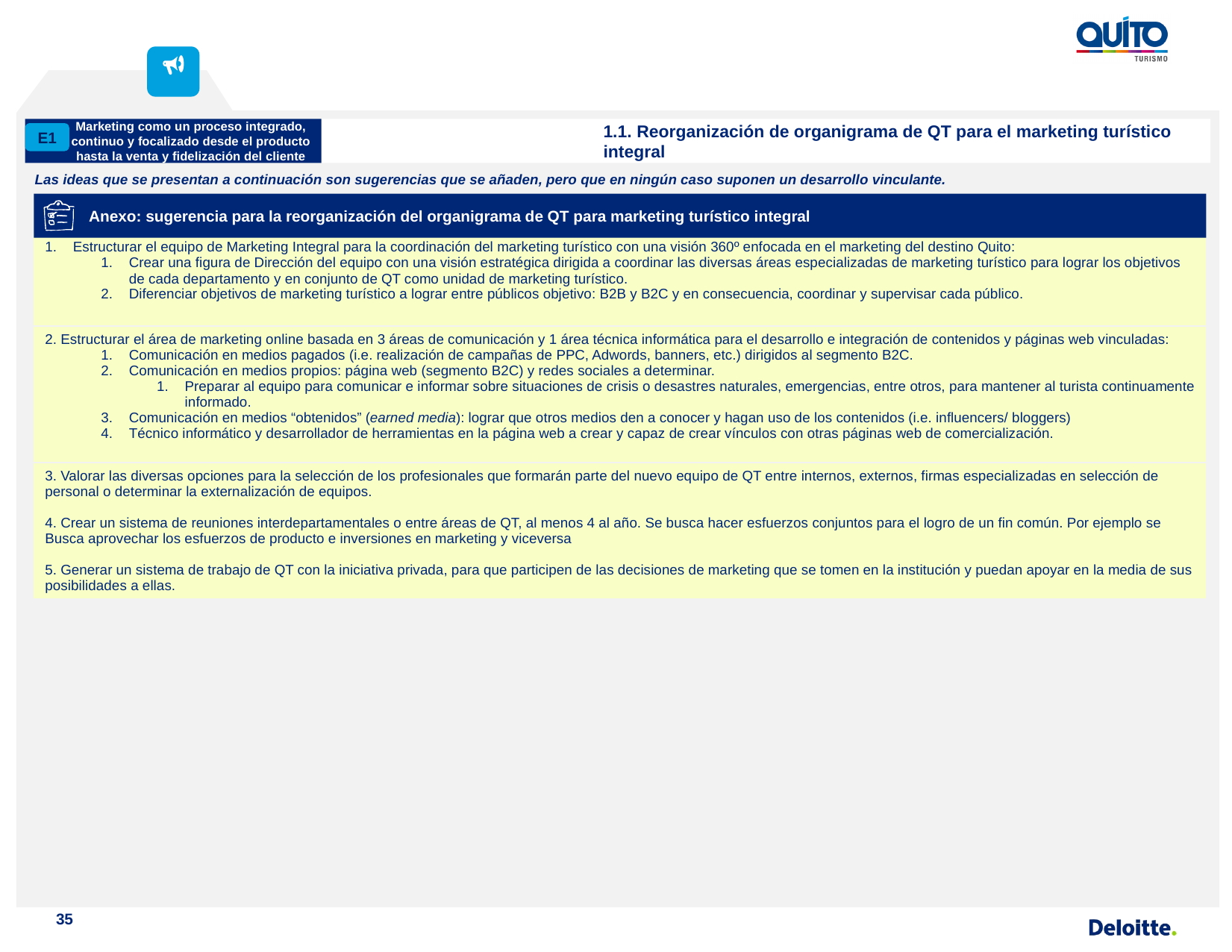

Marketing como un proceso integrado, continuo y focalizado desde el producto hasta la venta y fidelización del cliente
1.1. Reorganización de organigrama de QT para el marketing turístico integral
E1
Las ideas que se presentan a continuación son sugerencias que se añaden, pero que en ningún caso suponen un desarrollo vinculante.

Anexo: sugerencia para la reorganización del organigrama de QT para marketing turístico integral
| Estructurar el equipo de Marketing Integral para la coordinación del marketing turístico con una visión 360º enfocada en el marketing del destino Quito: Crear una figura de Dirección del equipo con una visión estratégica dirigida a coordinar las diversas áreas especializadas de marketing turístico para lograr los objetivos de cada departamento y en conjunto de QT como unidad de marketing turístico. Diferenciar objetivos de marketing turístico a lograr entre públicos objetivo: B2B y B2C y en consecuencia, coordinar y supervisar cada público. |
| --- |
| 2. Estructurar el área de marketing online basada en 3 áreas de comunicación y 1 área técnica informática para el desarrollo e integración de contenidos y páginas web vinculadas: Comunicación en medios pagados (i.e. realización de campañas de PPC, Adwords, banners, etc.) dirigidos al segmento B2C. Comunicación en medios propios: página web (segmento B2C) y redes sociales a determinar. Preparar al equipo para comunicar e informar sobre situaciones de crisis o desastres naturales, emergencias, entre otros, para mantener al turista continuamente informado. Comunicación en medios “obtenidos” (earned media): lograr que otros medios den a conocer y hagan uso de los contenidos (i.e. influencers/ bloggers) Técnico informático y desarrollador de herramientas en la página web a crear y capaz de crear vínculos con otras páginas web de comercialización. |
| 3. Valorar las diversas opciones para la selección de los profesionales que formarán parte del nuevo equipo de QT entre internos, externos, firmas especializadas en selección de personal o determinar la externalización de equipos. 4. Crear un sistema de reuniones interdepartamentales o entre áreas de QT, al menos 4 al año. Se busca hacer esfuerzos conjuntos para el logro de un fin común. Por ejemplo se Busca aprovechar los esfuerzos de producto e inversiones en marketing y viceversa 5. Generar un sistema de trabajo de QT con la iniciativa privada, para que participen de las decisiones de marketing que se tomen en la institución y puedan apoyar en la media de sus posibilidades a ellas. |
35